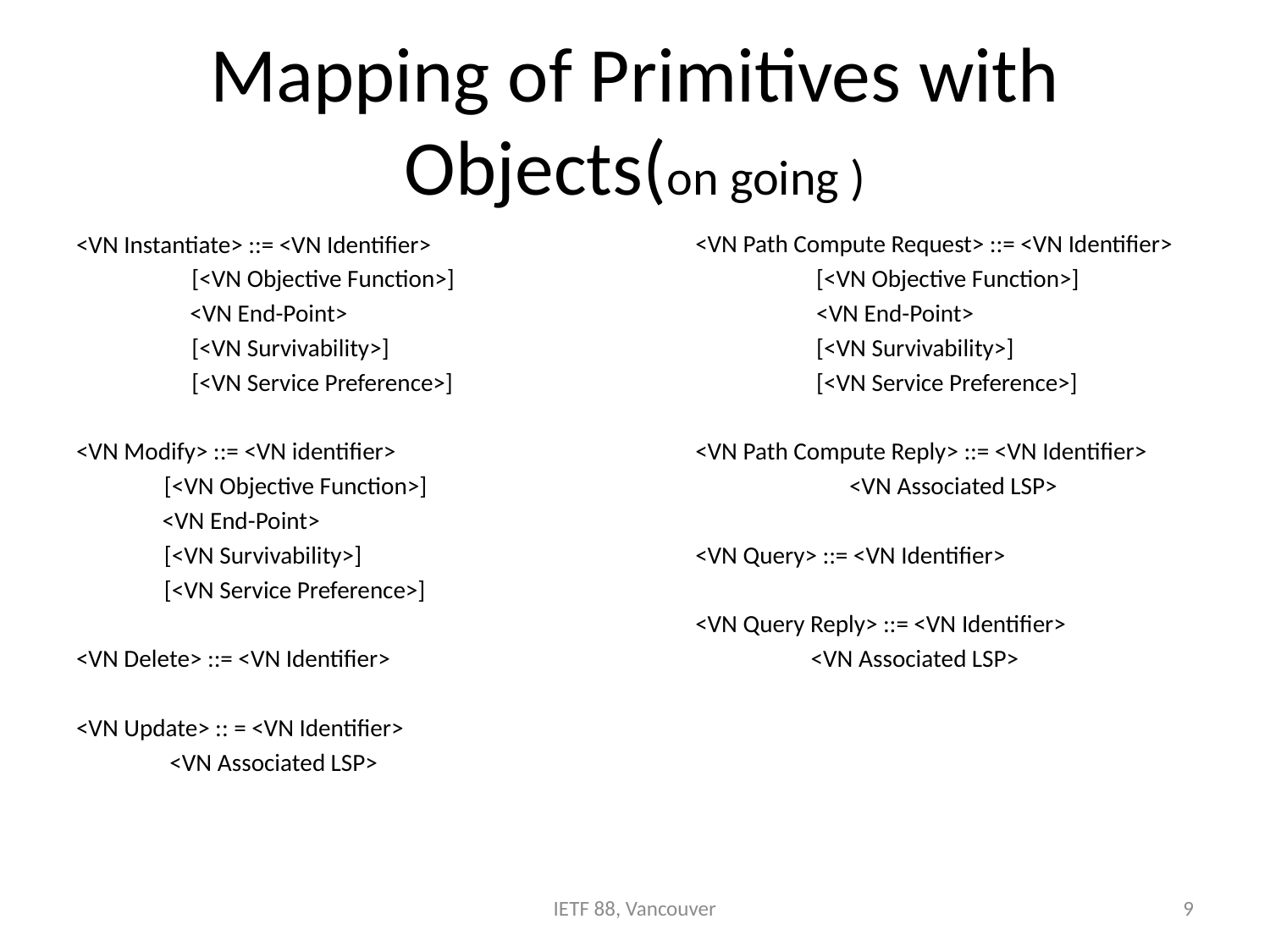

# Mapping of Primitives with Objects(on going )
<VN Path Compute Request> ::= <VN Identifier>
                      [<VN Objective Function>]
                      <VN End-Point>
                      [<VN Survivability>]
                      [<VN Service Preference>]

<VN Path Compute Reply> ::= <VN Identifier>
                            <VN Associated LSP>

<VN Query> ::= <VN Identifier>

<VN Query Reply> ::= <VN Identifier>
                     <VN Associated LSP>

<VN Instantiate> ::= <VN Identifier>
                     [<VN Objective Function>]
	            <VN End-Point>
                     [<VN Survivability>]
                     [<VN Service Preference>]

<VN Modify> ::= <VN identifier>
                [<VN Objective Function>]
	       <VN End-Point>
                [<VN Survivability>]
                [<VN Service Preference>]

<VN Delete> ::= <VN Identifier>

<VN Update> :: = <VN Identifier>
                 <VN Associated LSP>

IETF 88, Vancouver
9